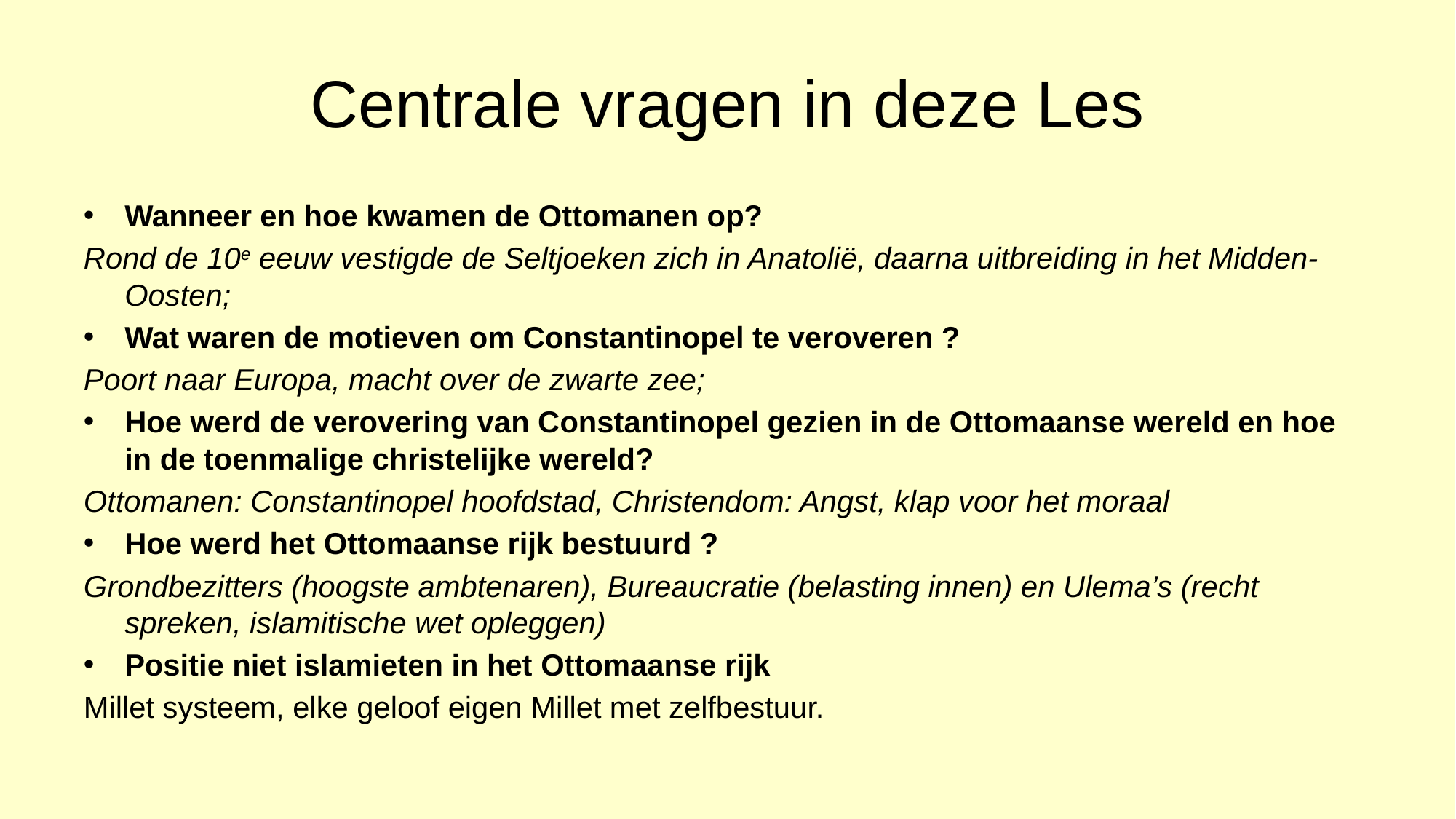

# Centrale vragen in deze Les
Wanneer en hoe kwamen de Ottomanen op?
Rond de 10e eeuw vestigde de Seltjoeken zich in Anatolië, daarna uitbreiding in het Midden-Oosten;
Wat waren de motieven om Constantinopel te veroveren ?
Poort naar Europa, macht over de zwarte zee;
Hoe werd de verovering van Constantinopel gezien in de Ottomaanse wereld en hoe in de toenmalige christelijke wereld?
Ottomanen: Constantinopel hoofdstad, Christendom: Angst, klap voor het moraal
Hoe werd het Ottomaanse rijk bestuurd ?
Grondbezitters (hoogste ambtenaren), Bureaucratie (belasting innen) en Ulema’s (recht spreken, islamitische wet opleggen)
Positie niet islamieten in het Ottomaanse rijk
Millet systeem, elke geloof eigen Millet met zelfbestuur.